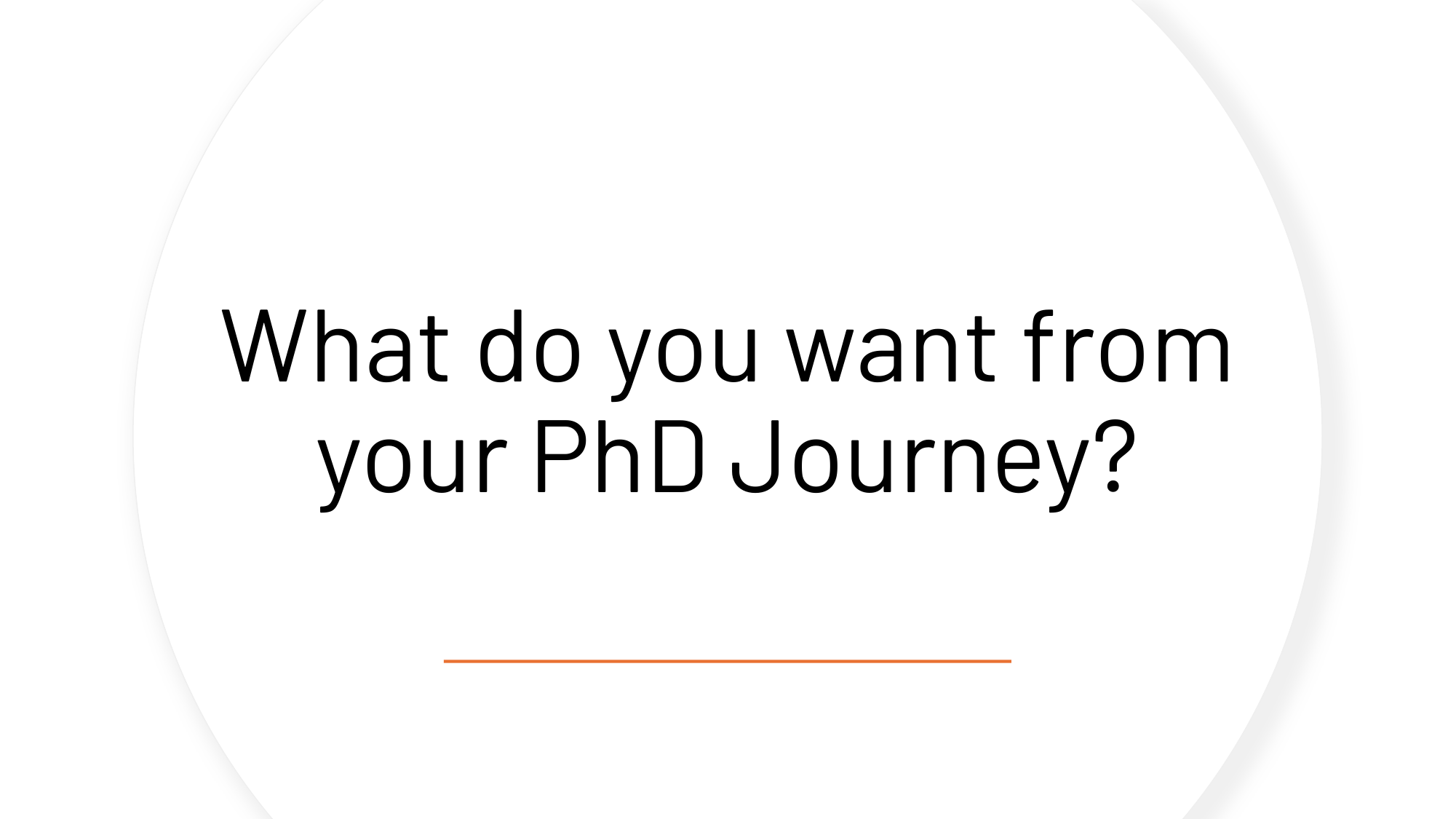

# What do you want from your PhD Journey?